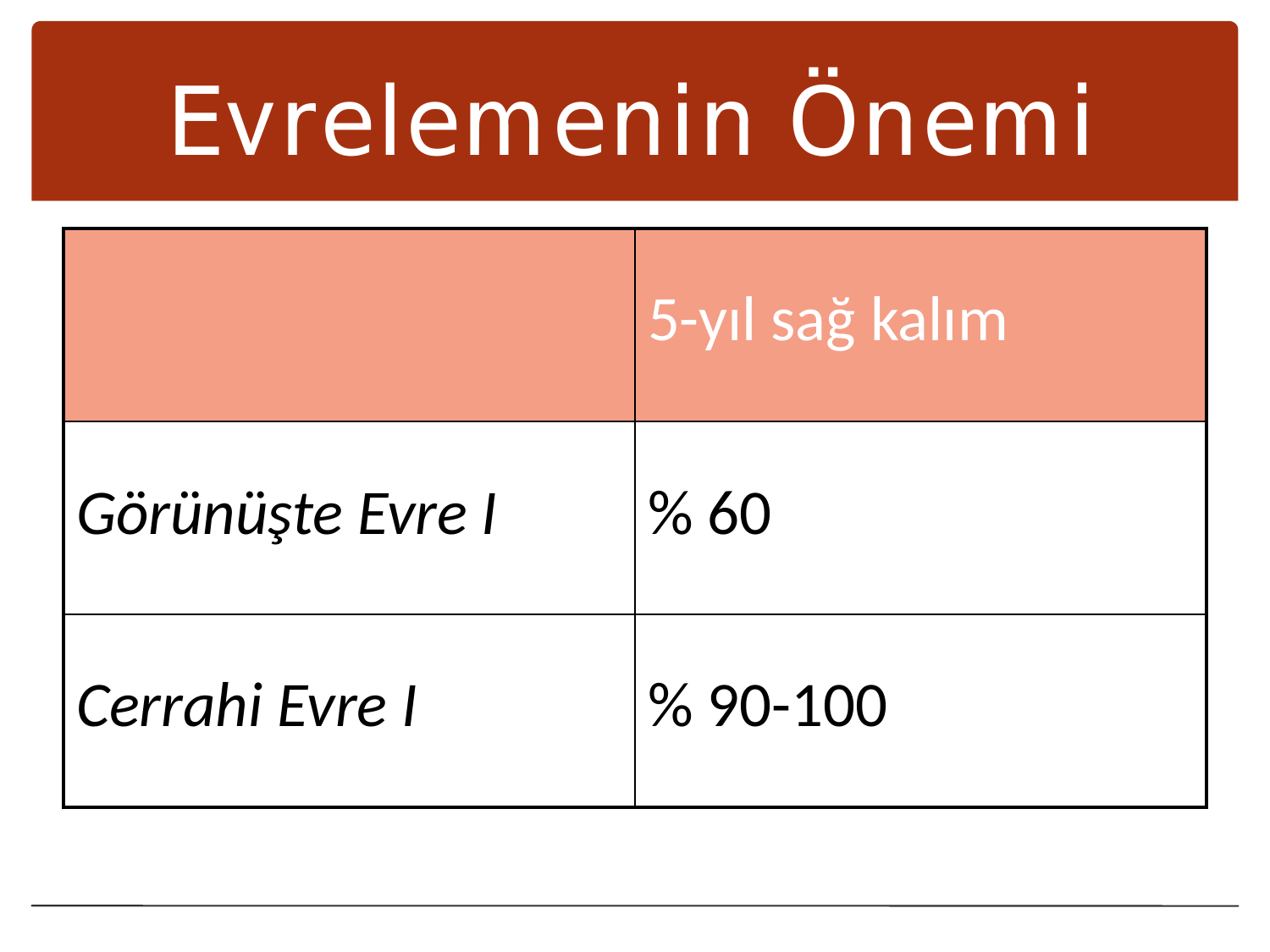

# Evrelemenin Önemi
|  | 5-yıl sağ kalım |
| --- | --- |
| Görünüşte Evre I | % 60 |
| Cerrahi Evre I | % 90-100 |